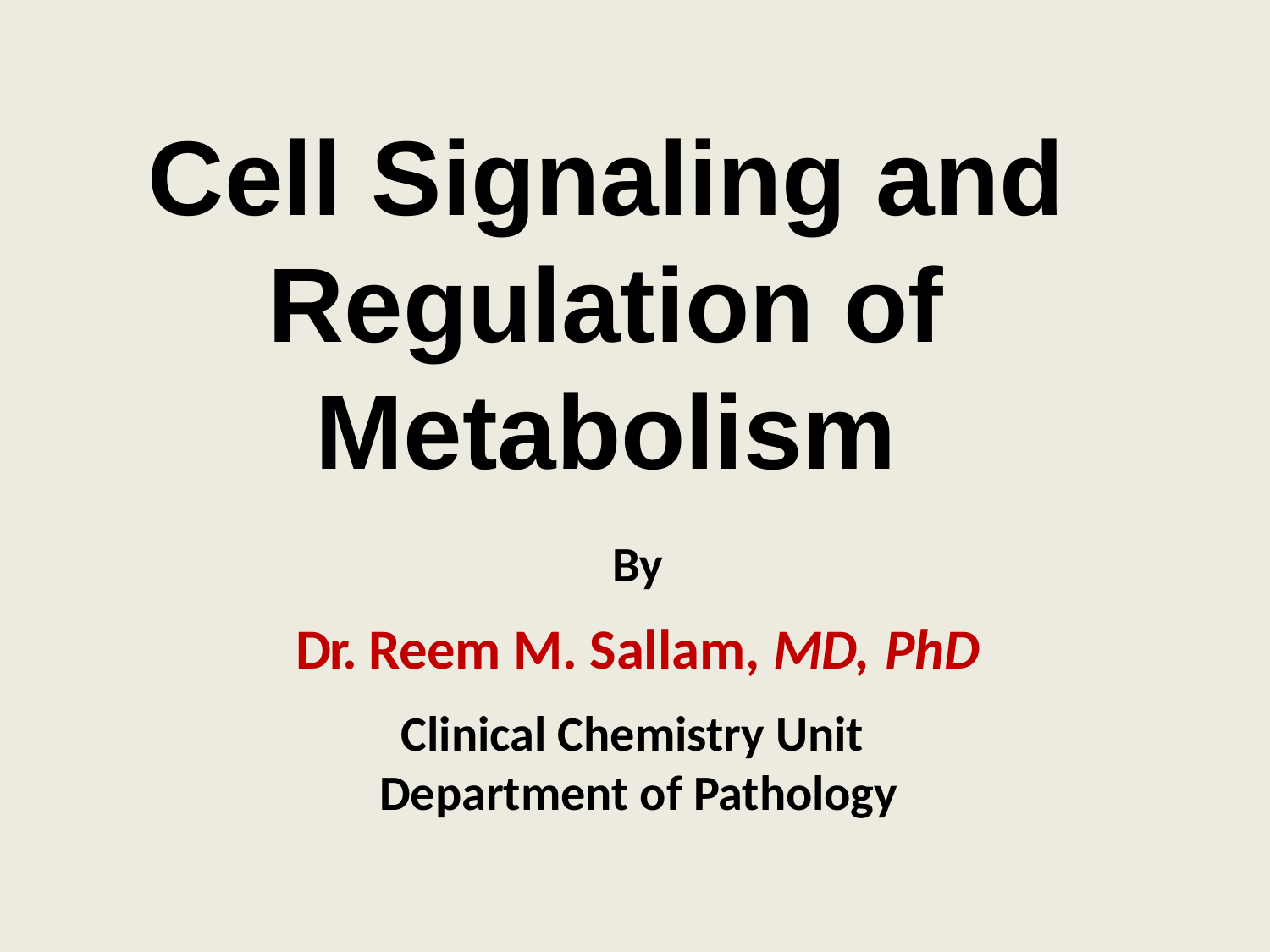

# Cell Signaling and  Regulation of  Metabolism
By
Dr. Reem M. Sallam, MD, PhD
Clinical Chemistry Unit  Department of Pathology